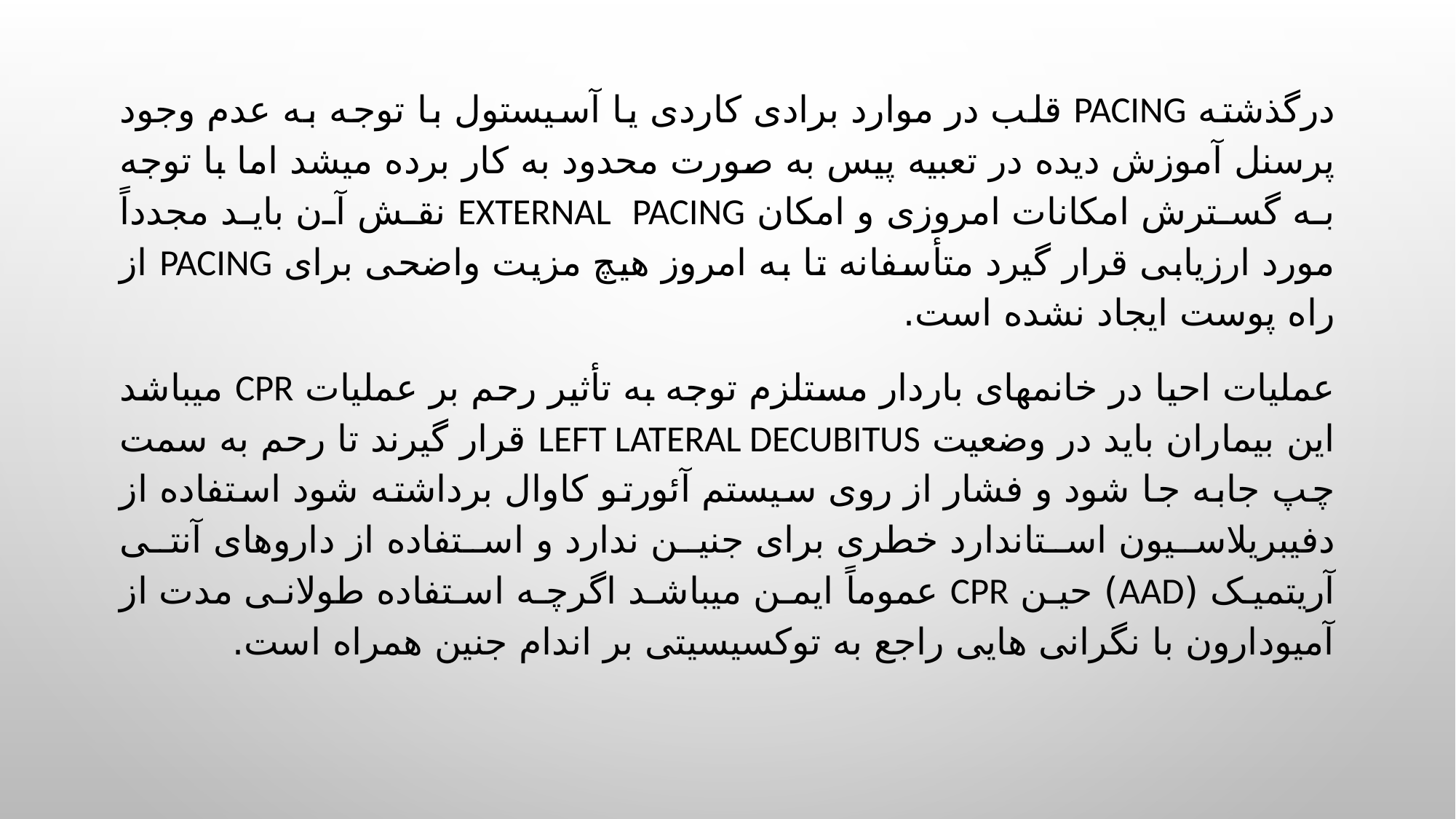

#
درگذشته pacing قلب در موارد برادی کاردی یا آسیستول با توجه به عدم وجود پرسنل آموزش دیده در تعبیه پیس به صورت محدود به کار برده میشد اما با توجه به گسترش امکانات امروزی و امکان external pacing نقش آن باید مجدداً مورد ارزیابی قرار گیرد متأسفانه تا به امروز هیچ مزیت واضحی برای pacing از راه پوست ایجاد نشده است.
عملیات احیا در خانمهای باردار مستلزم توجه به تأثیر رحم بر عملیات CPR میباشد این بیماران باید در وضعیت left lateral decubitus قرار گیرند تا رحم به سمت چپ جابه جا شود و فشار از روی سیستم آئورتو کاوال برداشته شود استفاده از دفیبریلاسیون استاندارد خطری برای جنین ندارد و استفاده از داروهای آنتی آریتمیک (AAD) حين CPR عموماً ایمن میباشد اگرچه استفاده طولانی مدت از آمیودارون با نگرانی هایی راجع به توکسیسیتی بر اندام جنین همراه است.